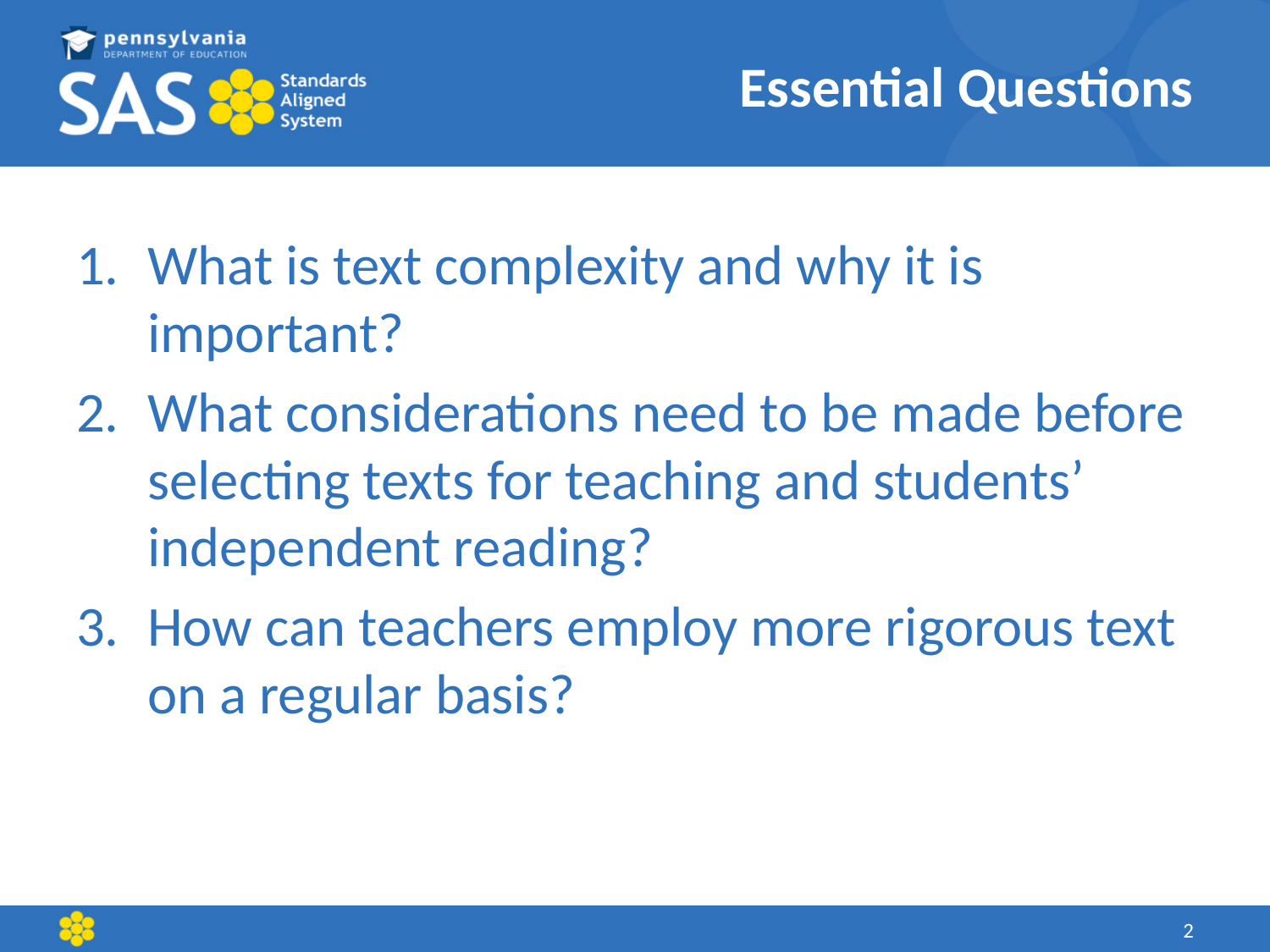

# Essential Questions
What is text complexity and why it is important?
What considerations need to be made before selecting texts for teaching and students’ independent reading?
How can teachers employ more rigorous text on a regular basis?
2